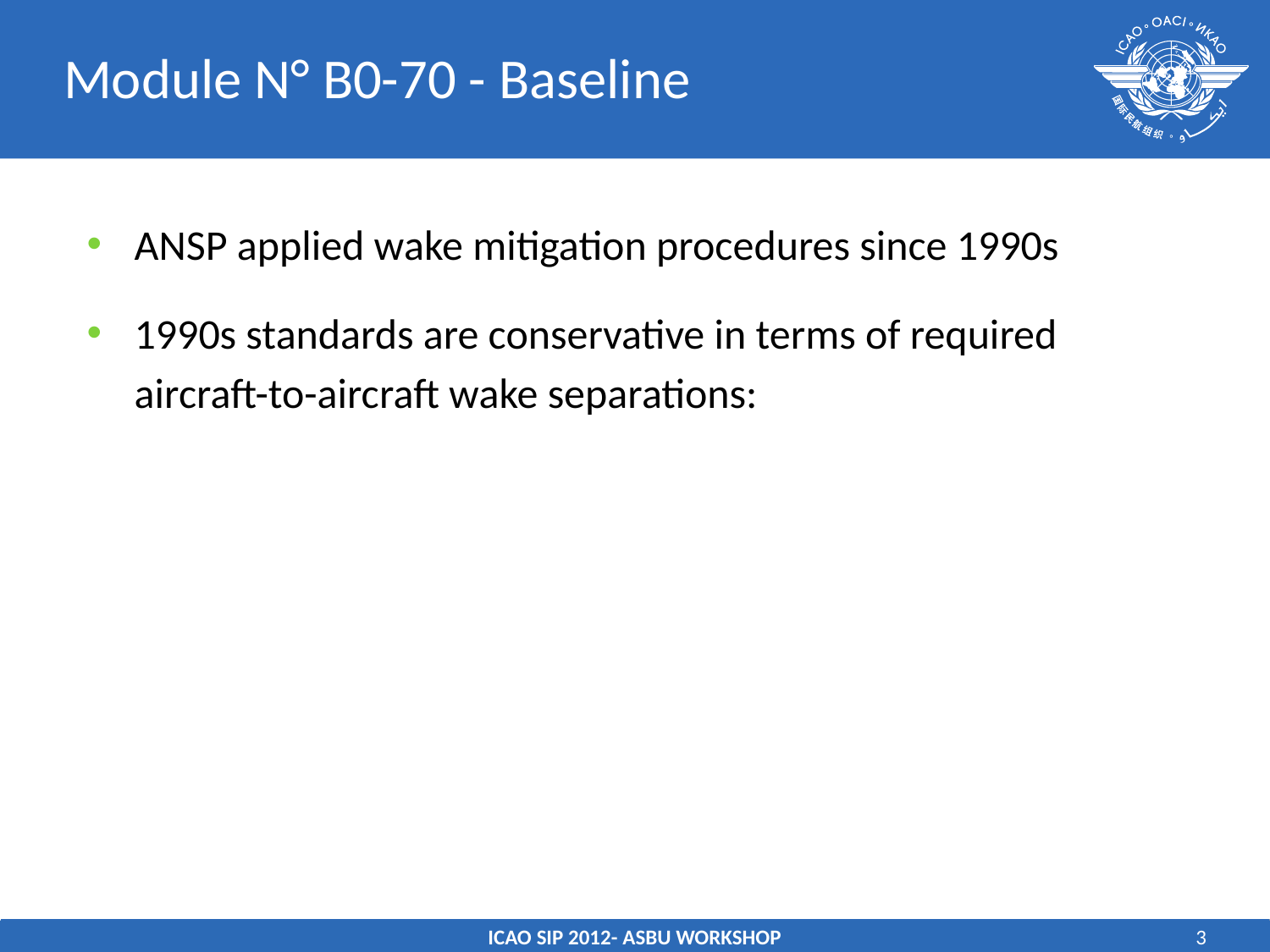

# Module N° B0-70 - Baseline
ANSP applied wake mitigation procedures since 1990s

1990s standards are conservative in terms of required
	aircraft-to-aircraft wake separations:

ICAO SIP 2012- ASBU WORKSHOP
3